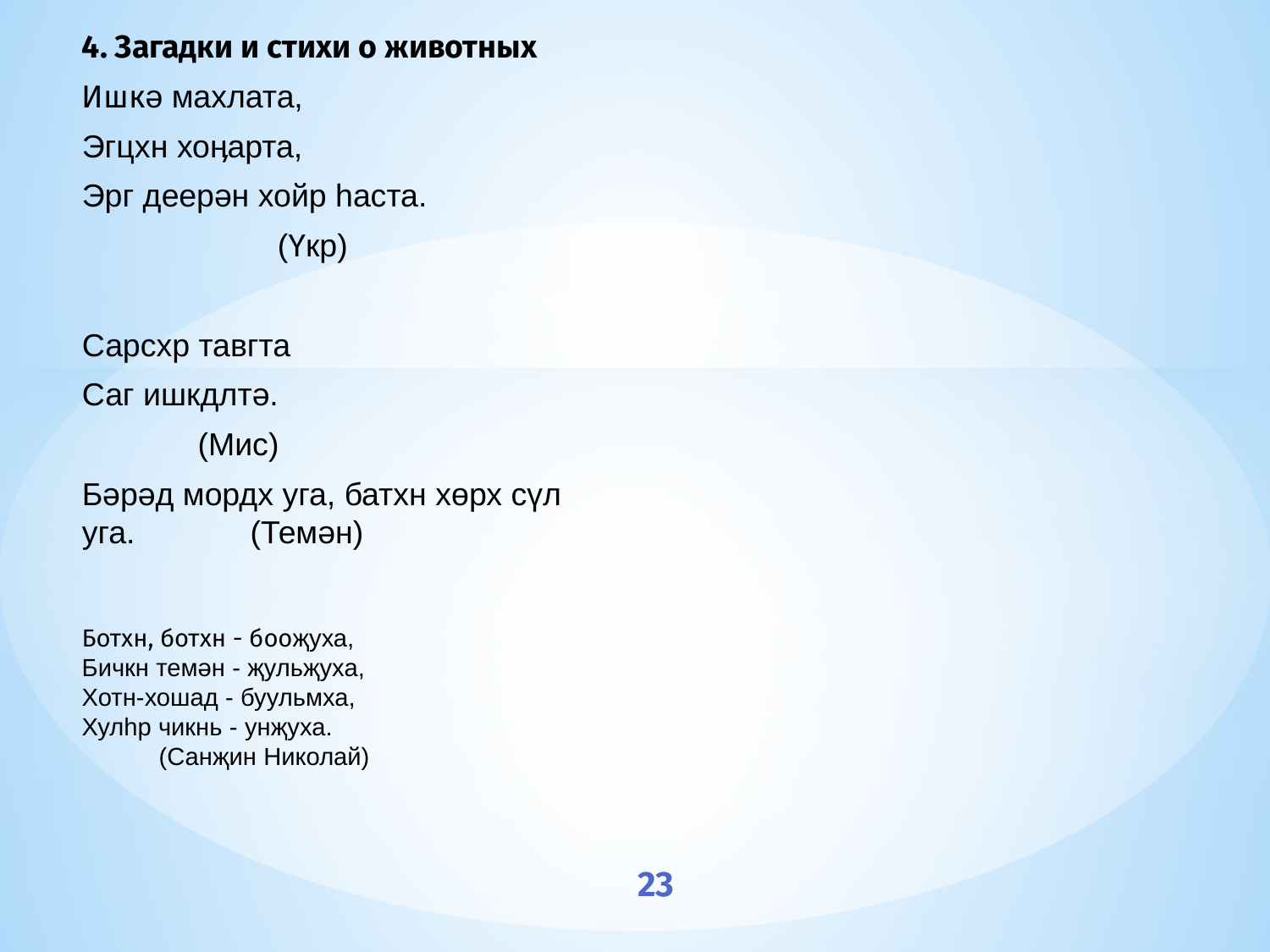

4. Загадки и стихи о животных
Ишкә махлата,
Эгцхн хоӊарта,
Эрг деерән хойр һаста.
                      (Үкр)

Сарсхр тавгта
Саг ишкдлтә.
             (Мис)
Бәрәд мордх уга, батхн хөрх сүл уга.             (Темән)

Ботхн, ботхн - бооҗуха,
Бичкн темән - җульҗуха,
Хотн-хошад - буульмха,
Хулһр чикнь - унҗуха.
           (Санҗин Николай)

23